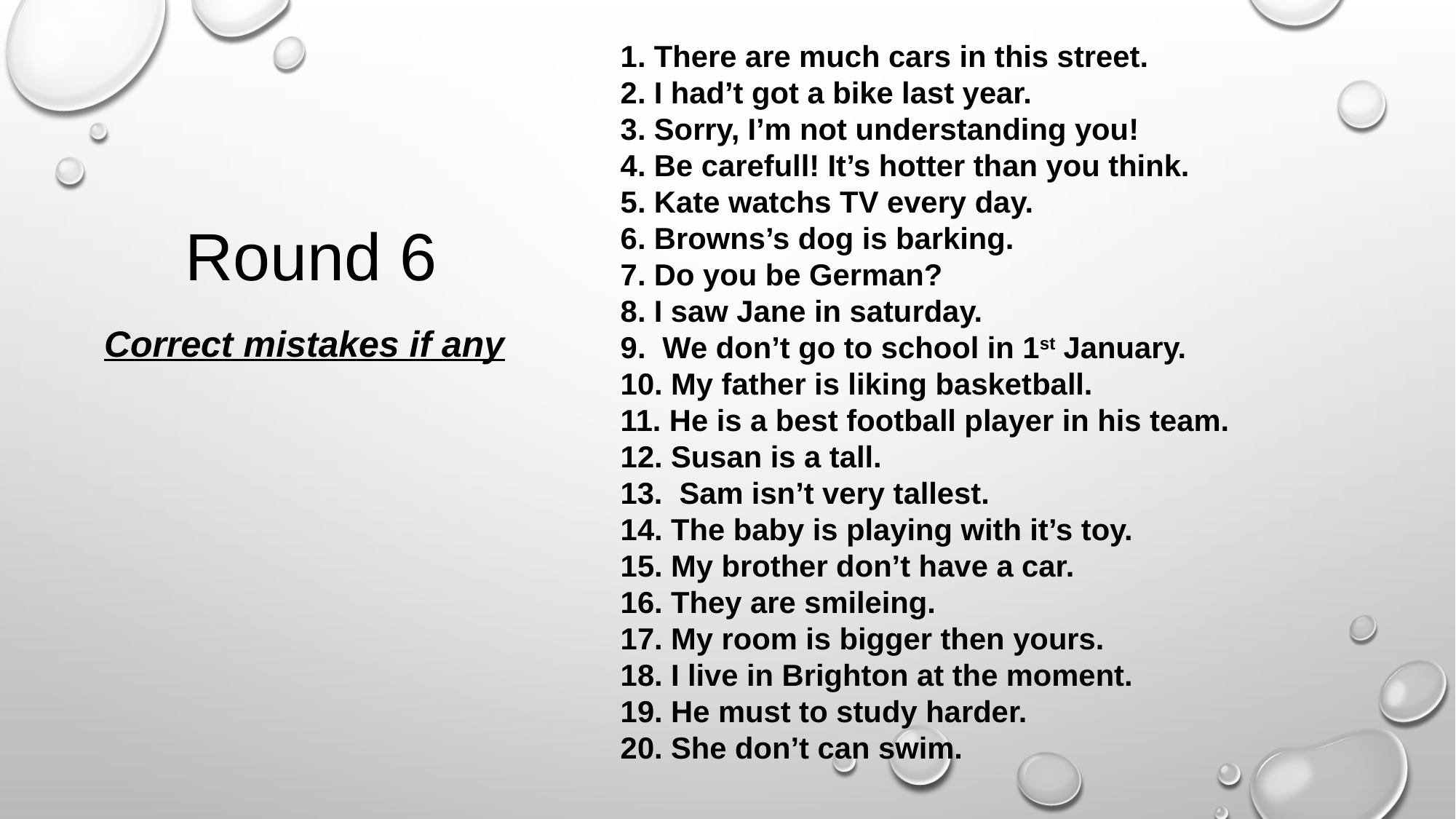

# 1. There are much cars in this street.
2. I had’t got a bike last year.
3. Sorry, I’m not understanding you!
4. Be carefull! It’s hotter than you think.
5. Kate watchs TV every day.
6. Browns’s dog is barking.
7. Do you be German?
8. I saw Jane in saturday.
9.  We don’t go to school in 1st January.
10. My father is liking basketball.
11. He is a best football player in his team.
12. Susan is a tall.
13.  Sam isn’t very tallest.
14. The baby is playing with it’s toy.
15. My brother don’t have a car.
16. They are smileing.
17. My room is bigger then yours.
18. I live in Brighton at the moment.
19. He must to study harder.
20. She don’t can swim.
Round 6
Correct mistakes if any